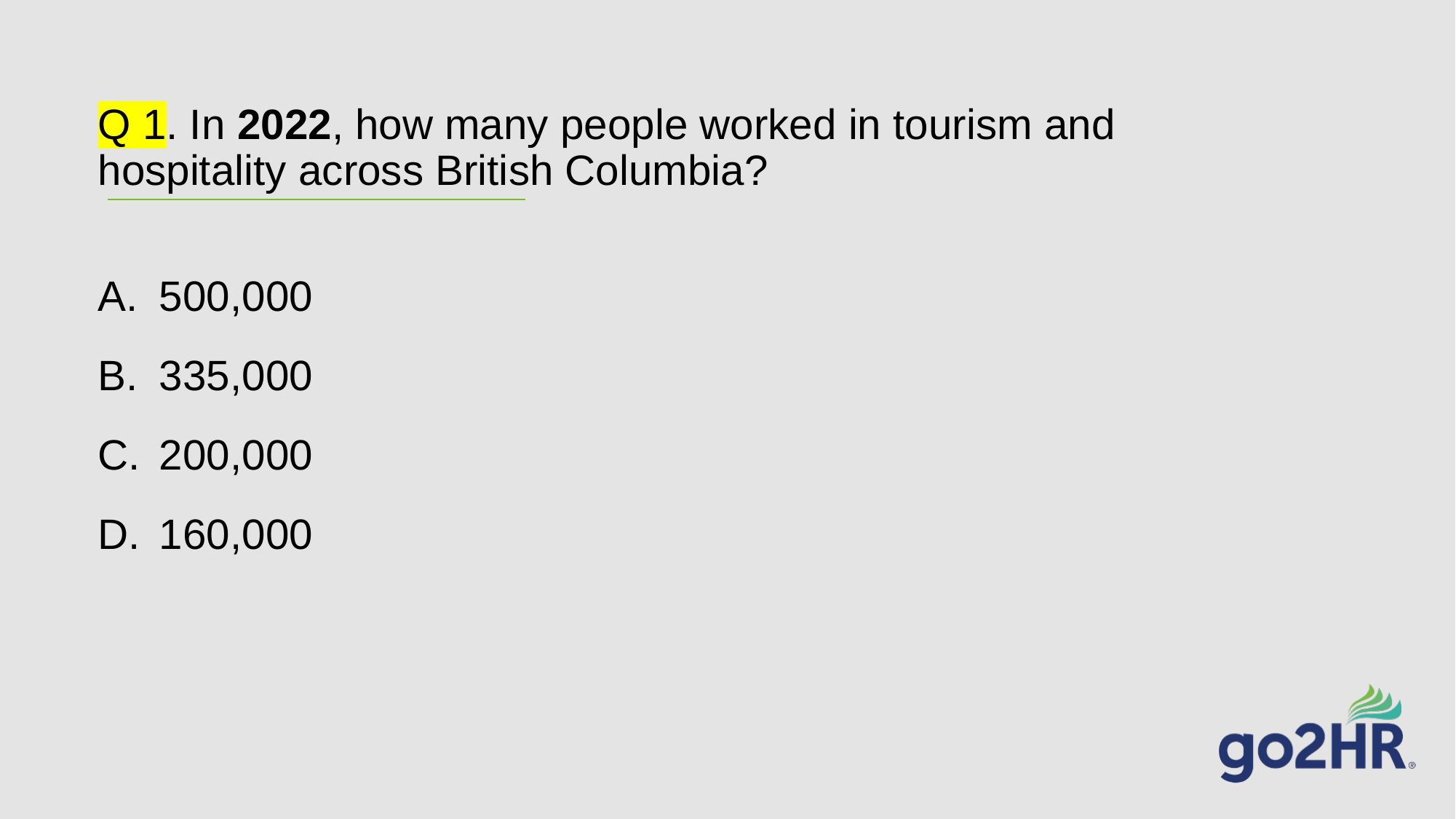

# Q 1. In 2022, how many people worked in tourism and hospitality across British Columbia?
500,000
335,000
200,000
160,000